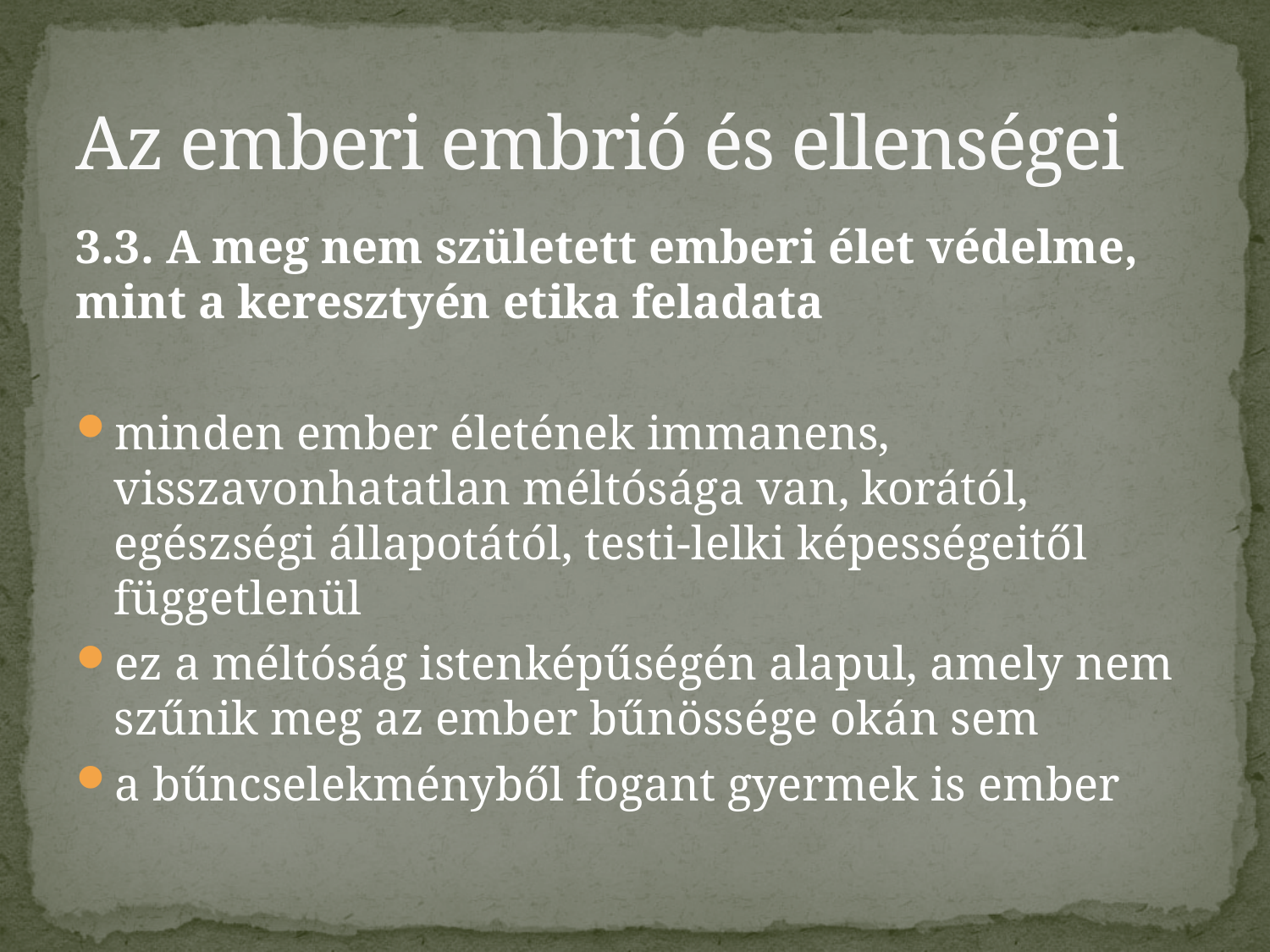

# Az emberi embrió és ellenségei
3.3. A meg nem született emberi élet védelme, mint a keresztyén etika feladata

minden ember életének immanens, visszavonhatatlan méltósága van, korától, egészségi állapotától, testi-lelki képességeitől függetlenül
ez a méltóság istenképűségén alapul, amely nem szűnik meg az ember bűnössége okán sem
a bűncselekményből fogant gyermek is ember